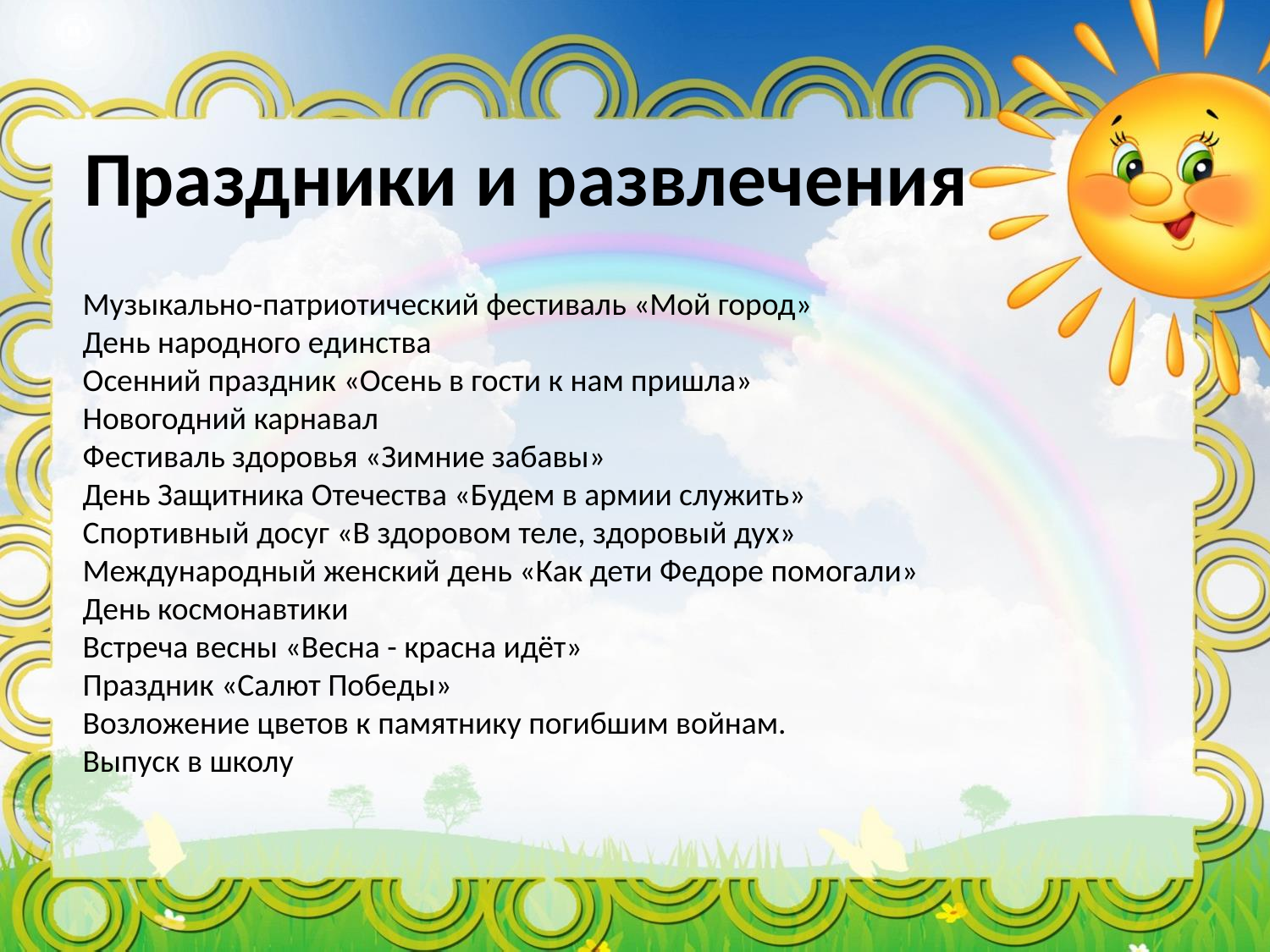

# Праздники и развлечения
Музыкально-патриотический фестиваль «Мой город»
День народного единства
Осенний праздник «Осень в гости к нам пришла»
Новогодний карнавал
Фестиваль здоровья «Зимние забавы»
День Защитника Отечества «Будем в армии служить»
Спортивный досуг «В здоровом теле, здоровый дух»
Международный женский день «Как дети Федоре помогали»
День космонавтики
Встреча весны «Весна - красна идёт»
Праздник «Салют Победы»
Возложение цветов к памятнику погибшим войнам.
Выпуск в школу